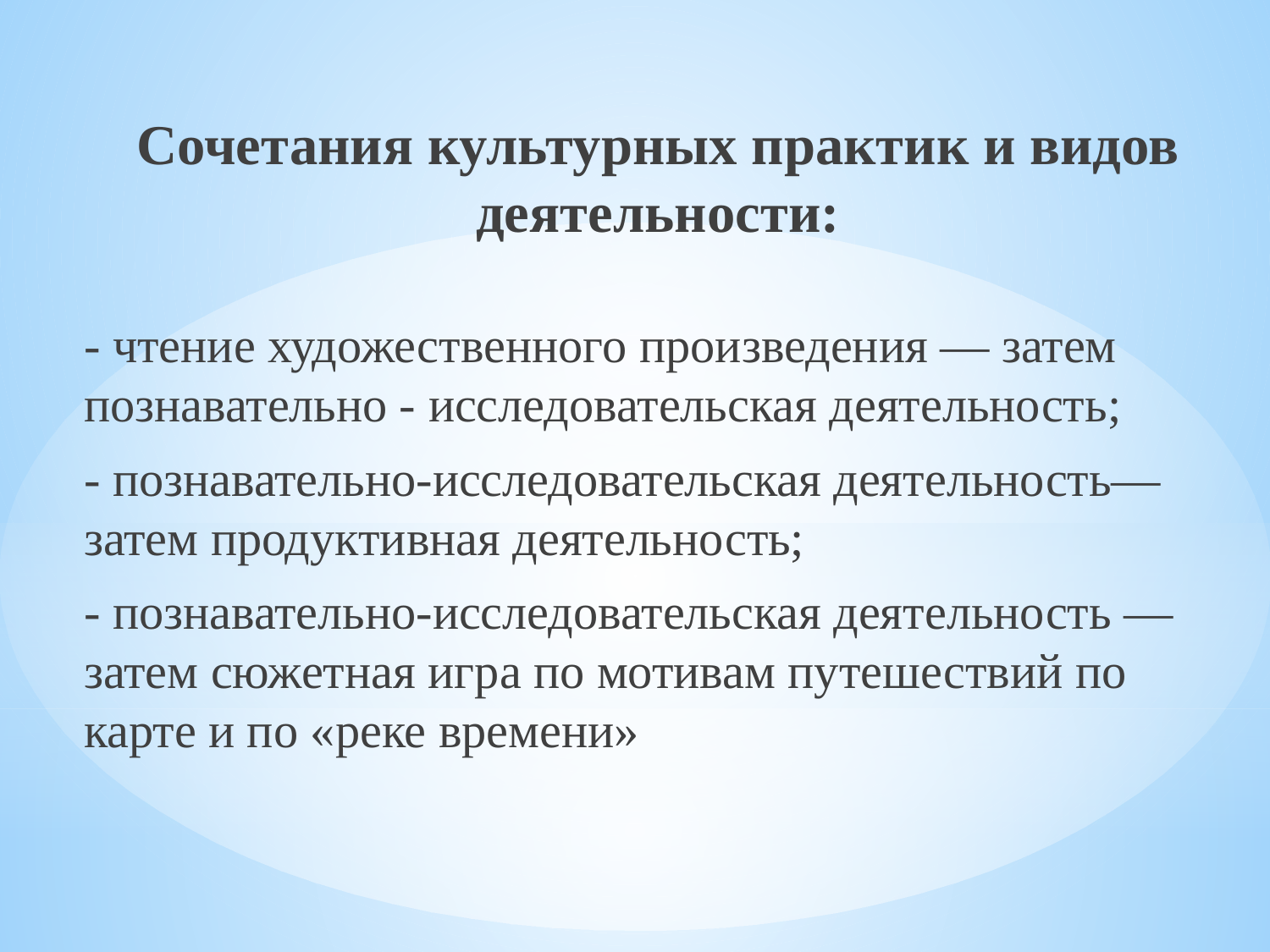

Сочетания культурных практик и видов деятельности:

- чтение художественного произведения — затем познавательно - исследовательская деятельность;
- познавательно-исследовательская деятельность—затем продуктивная деятельность;
- познавательно-исследовательская деятельность — затем сюжетная игра по мотивам путешествий по карте и по «реке времени»